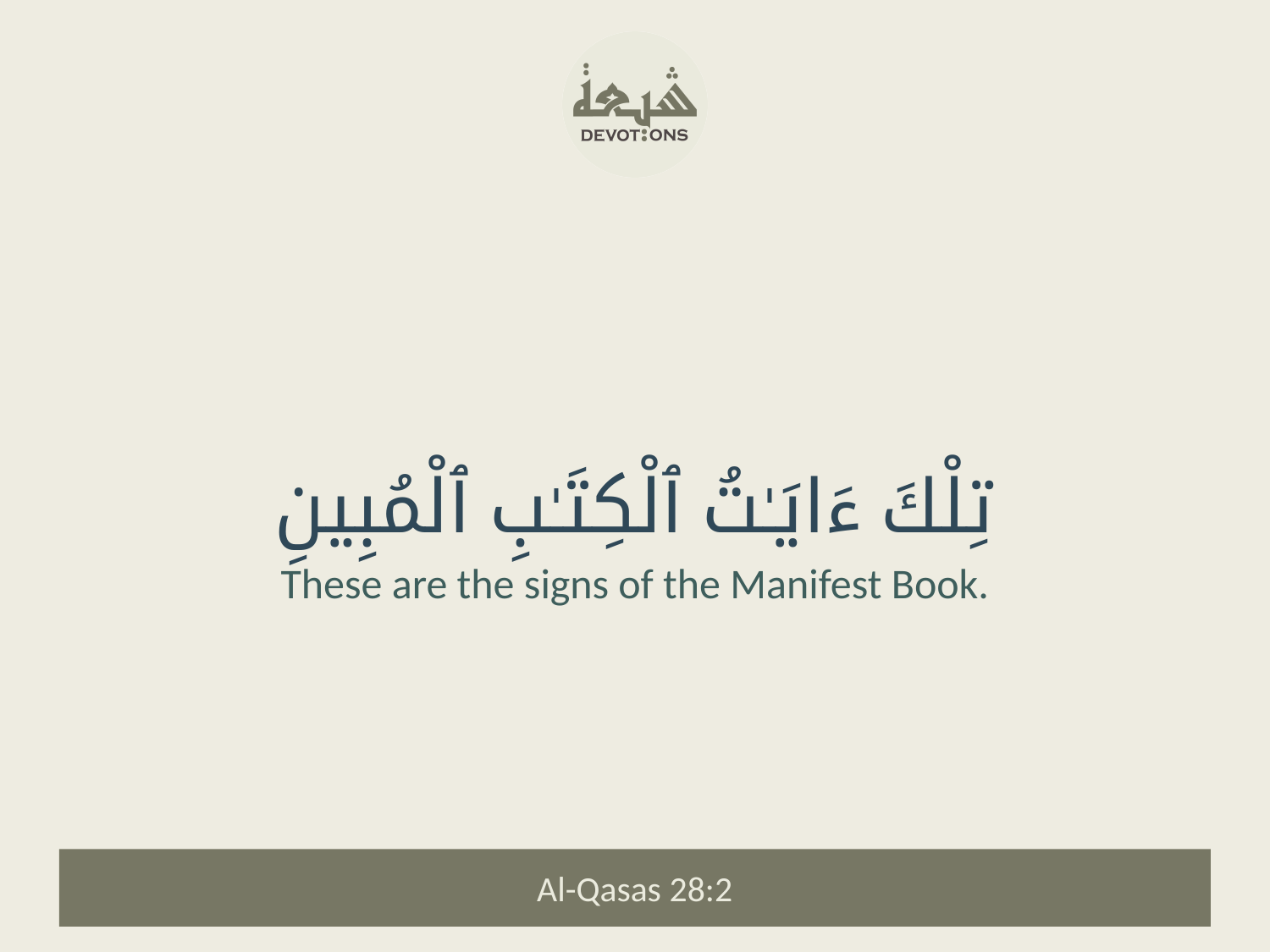

تِلْكَ ءَايَـٰتُ ٱلْكِتَـٰبِ ٱلْمُبِينِ
These are the signs of the Manifest Book.
Al-Qasas 28:2